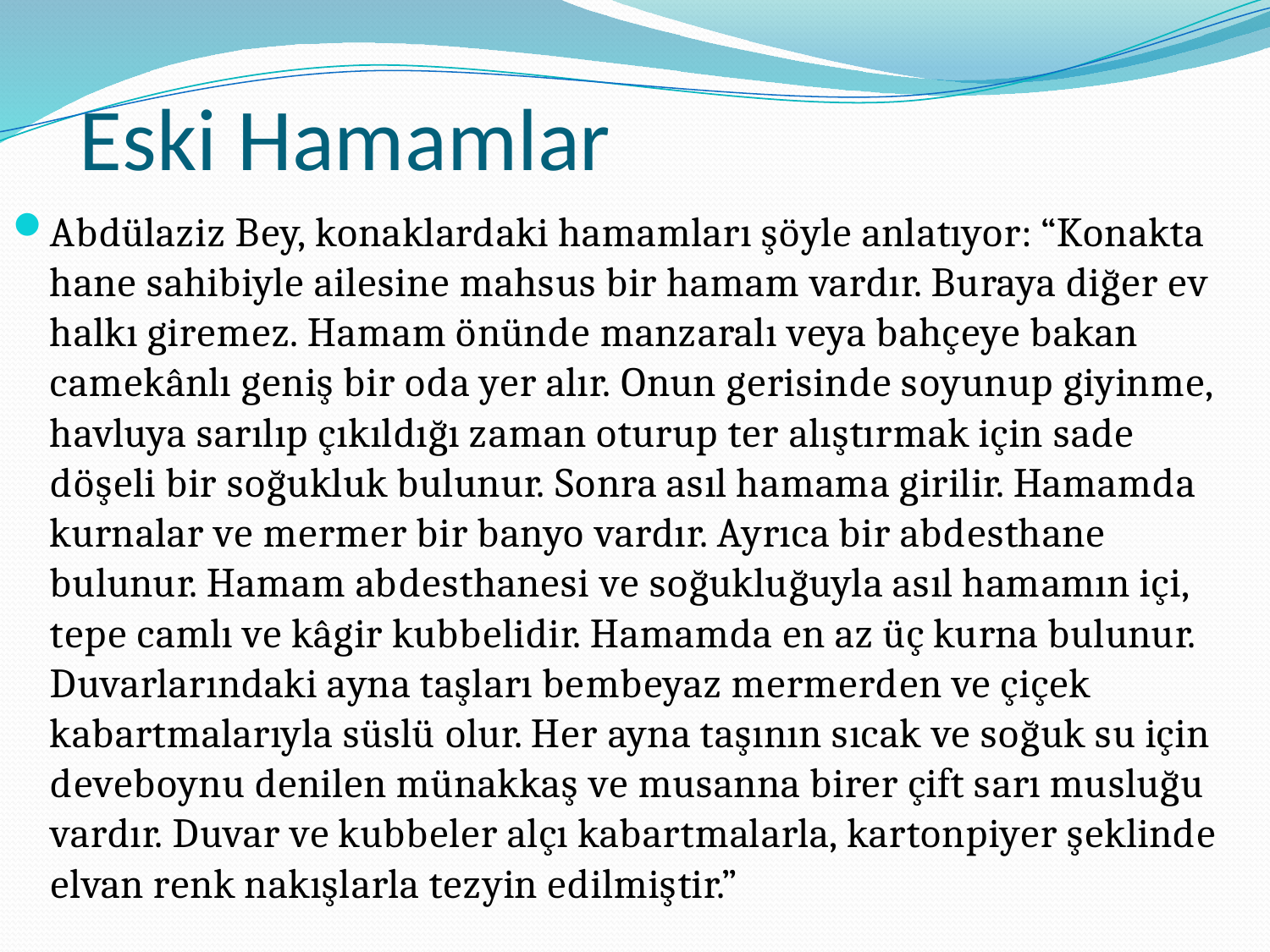

# Eski Hamamlar
Abdülaziz Bey, konaklardaki hamamları şöyle anlatıyor: “Konakta hane sahibiyle ailesine mahsus bir hamam vardır. Buraya diğer ev halkı giremez. Hamam önünde manzaralı veya bahçeye bakan camekânlı geniş bir oda yer alır. Onun gerisinde soyunup giyinme, havluya sarılıp çıkıldığı zaman oturup ter alıştırmak için sade döşeli bir soğukluk bulunur. Sonra asıl hamama girilir. Hamamda kurnalar ve mermer bir banyo vardır. Ayrıca bir abdesthane bulunur. Hamam abdesthanesi ve soğukluğuyla asıl hamamın içi, tepe camlı ve kâgir kubbelidir. Hamamda en az üç kurna bulunur. Duvarlarındaki ayna taşları bembeyaz mermerden ve çiçek kabartmalarıyla süslü olur. Her ayna taşının sıcak ve soğuk su için deveboynu denilen münakkaş ve musanna birer çift sarı musluğu vardır. Duvar ve kubbeler alçı kabartmalarla, kartonpiyer şeklinde elvan renk nakışlarla tezyin edilmiştir.”